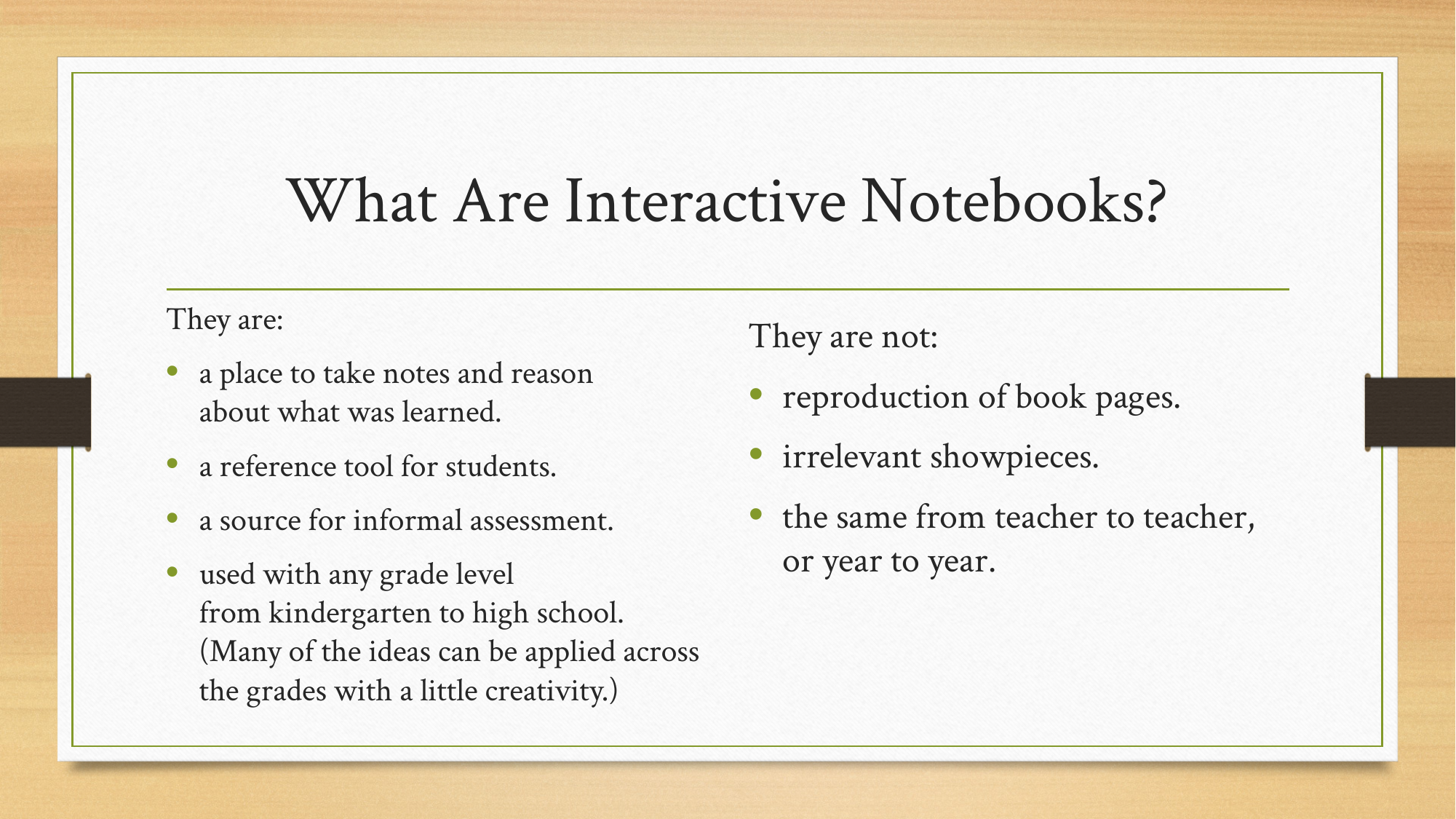

# What Are Interactive Notebooks?
They are:
a place to take notes and reason about what was learned.
a reference tool for students.
a source for informal assessment.
used with any grade level from kindergarten to high school. (Many of the ideas can be applied across the grades with a little creativity.)
They are not:
reproduction of book pages.
irrelevant showpieces.
the same from teacher to teacher, or year to year.